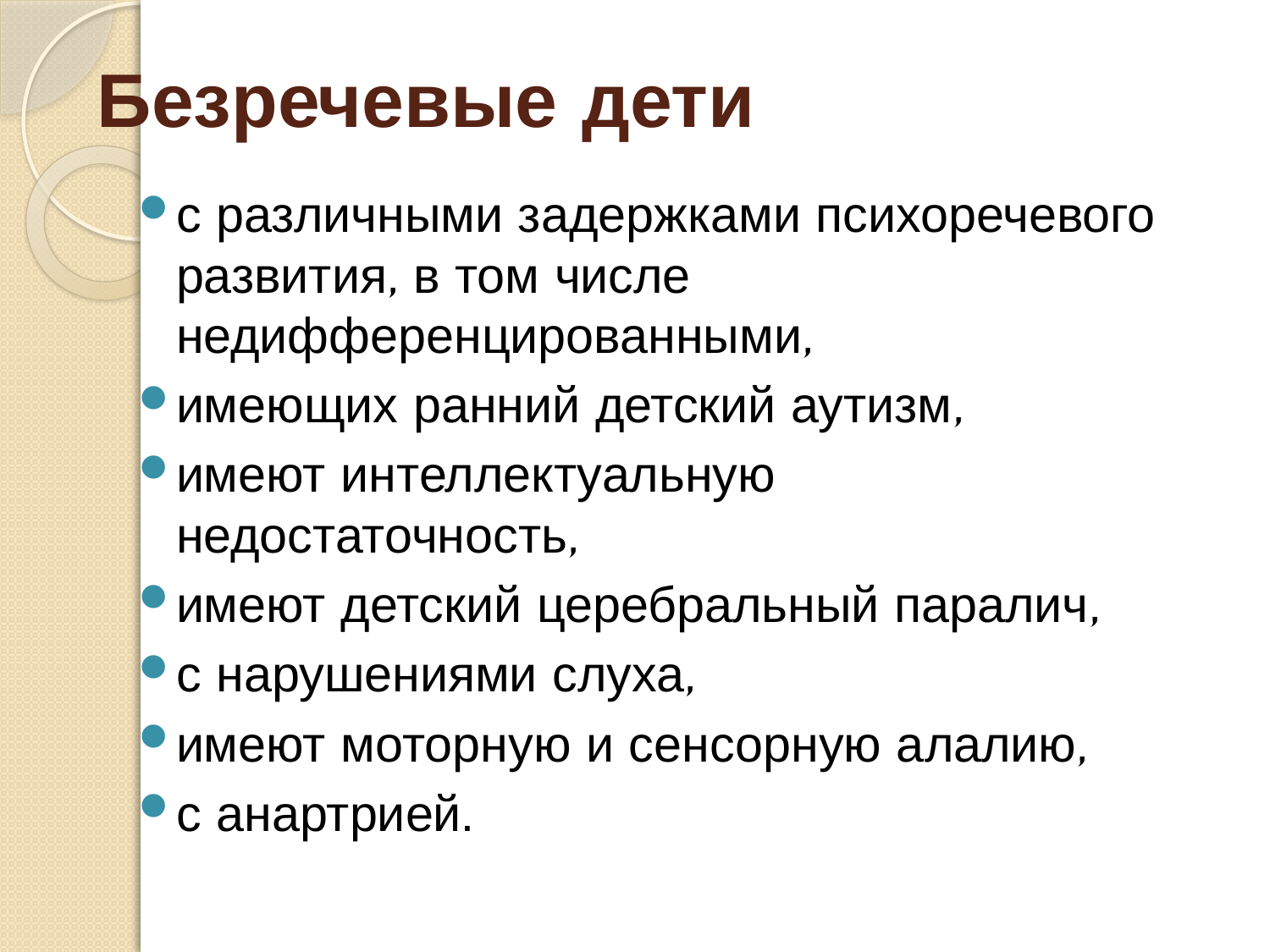

# Безречевые дети
с различными задержками психоречевого развития, в том числе недифференцированными,
имеющих ранний детский аутизм,
имеют интеллектуальную недостаточность,
имеют детский церебральный паралич,
с нарушениями слуха,
имеют моторную и сенсорную алалию,
с анартрией.